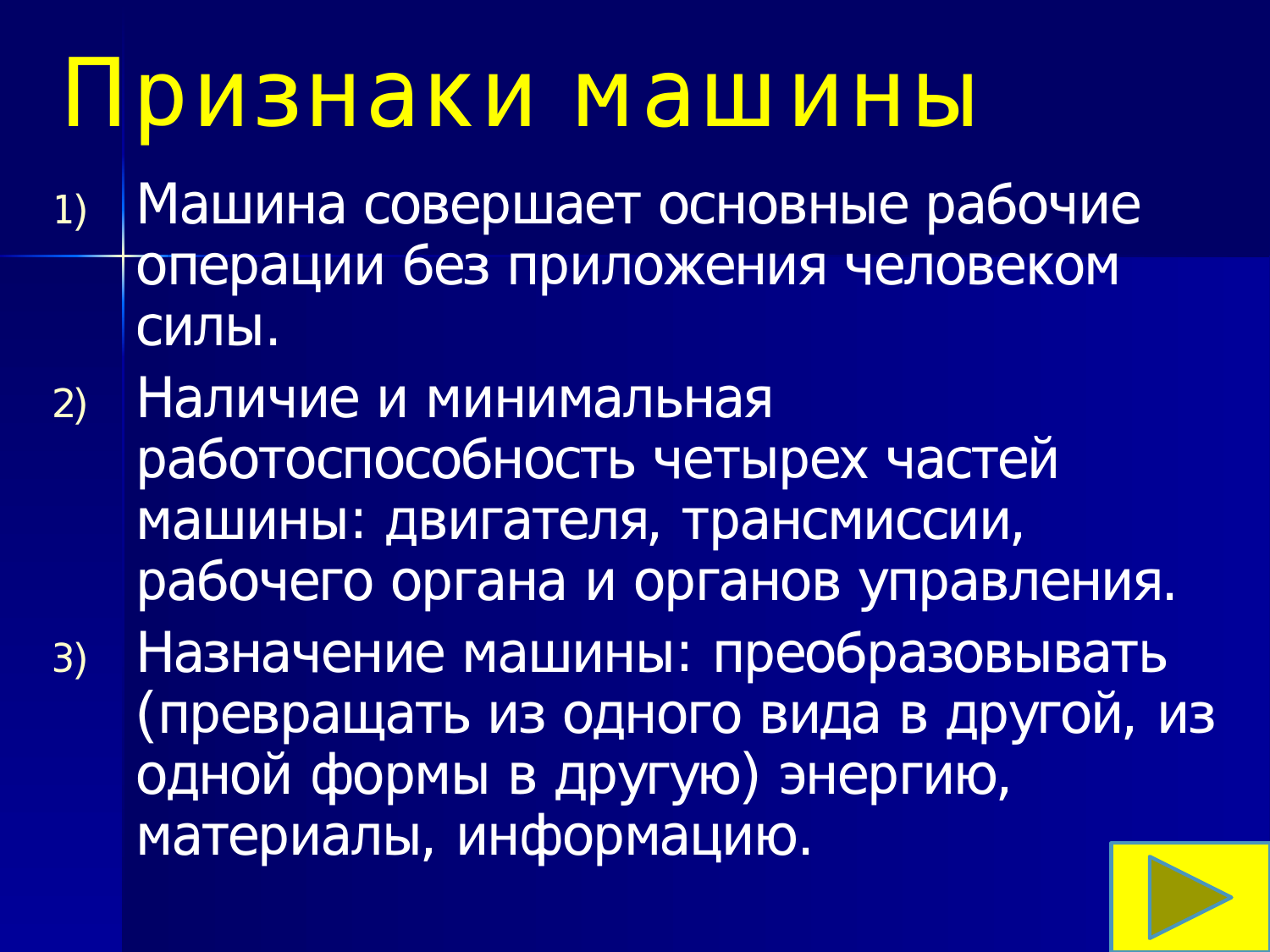

# Признаки машины
Машина совершает основные рабочие операции без приложения человеком силы.
Наличие и минимальная работоспособность четырех частей машины: двигателя, трансмиссии, рабочего органа и органов управления.
Назначение машины: преобразовывать (превращать из одного вида в другой, из одной формы в другую) энергию, материалы, информацию.